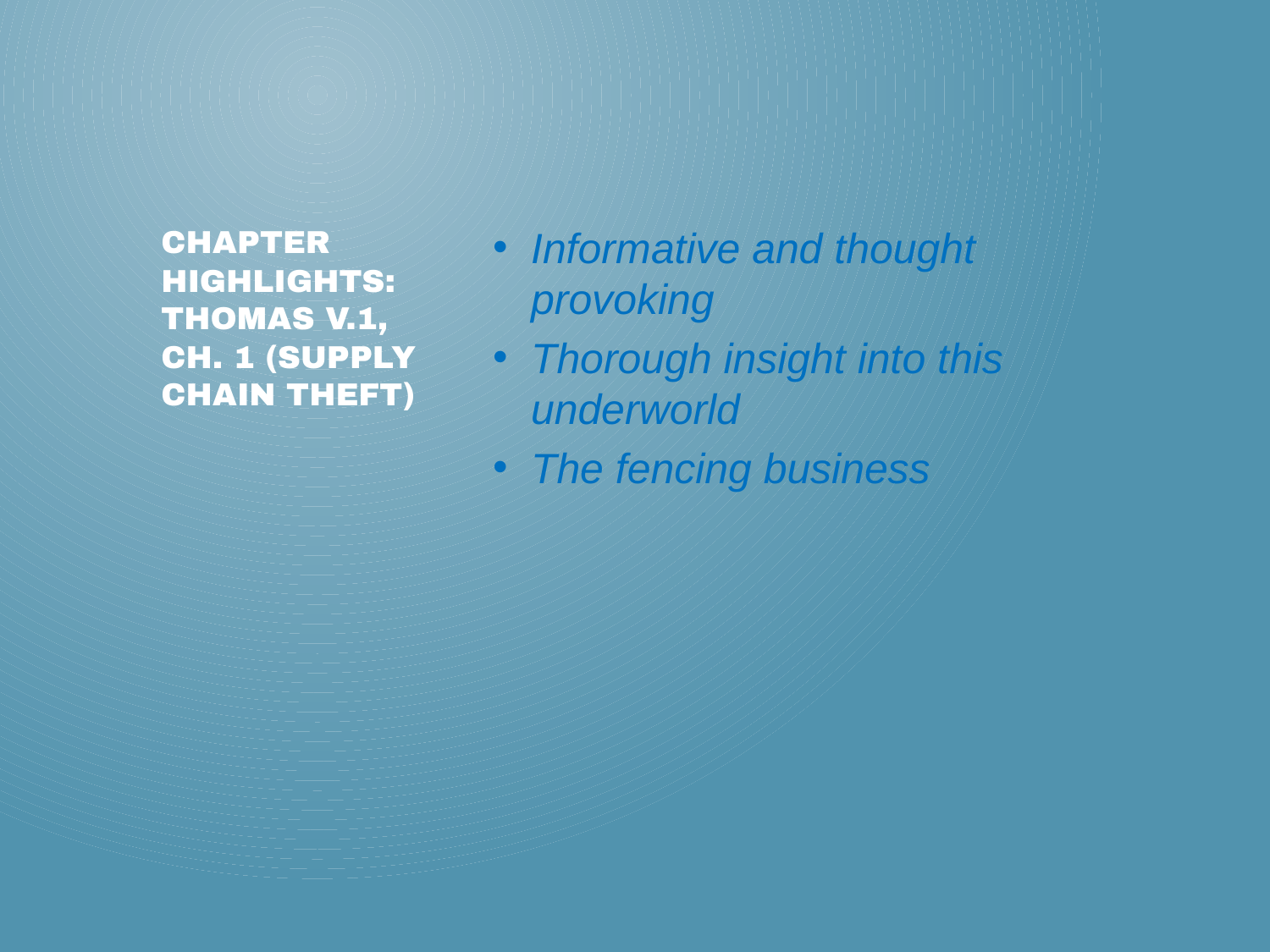

Informative and thought provoking
Thorough insight into this underworld
The fencing business

# Chapter highlights: thomas v.1, ch. 1 (supply chain theft)